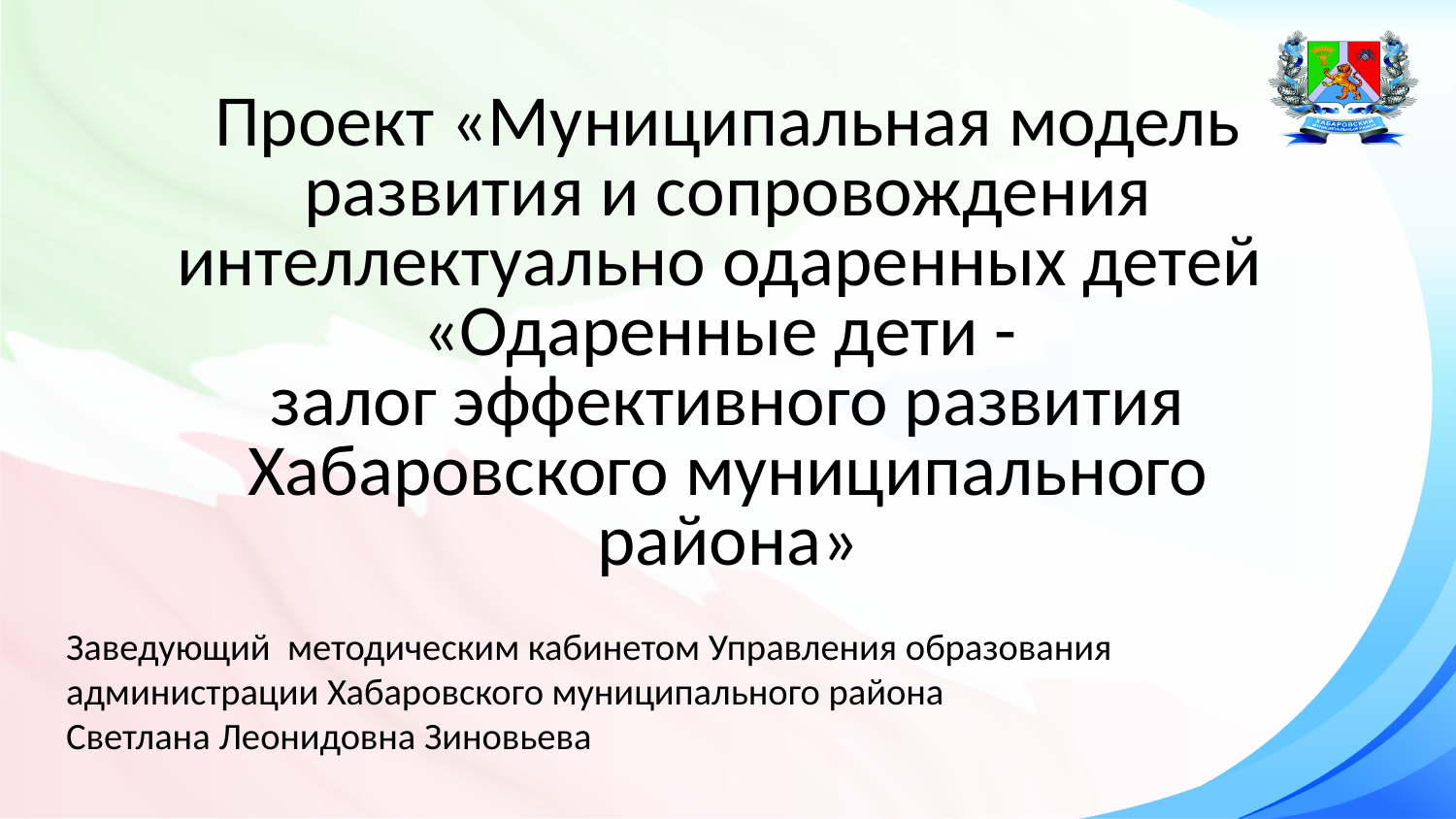

# Проект «Муниципальная модель развития и сопровождения интеллектуально одаренных детей «Одаренные дети - залог эффективного развития Хабаровского муниципального района»
Заведующий  методическим кабинетом Управления образования администрации Хабаровского муниципального района
Светлана Леонидовна Зиновьева